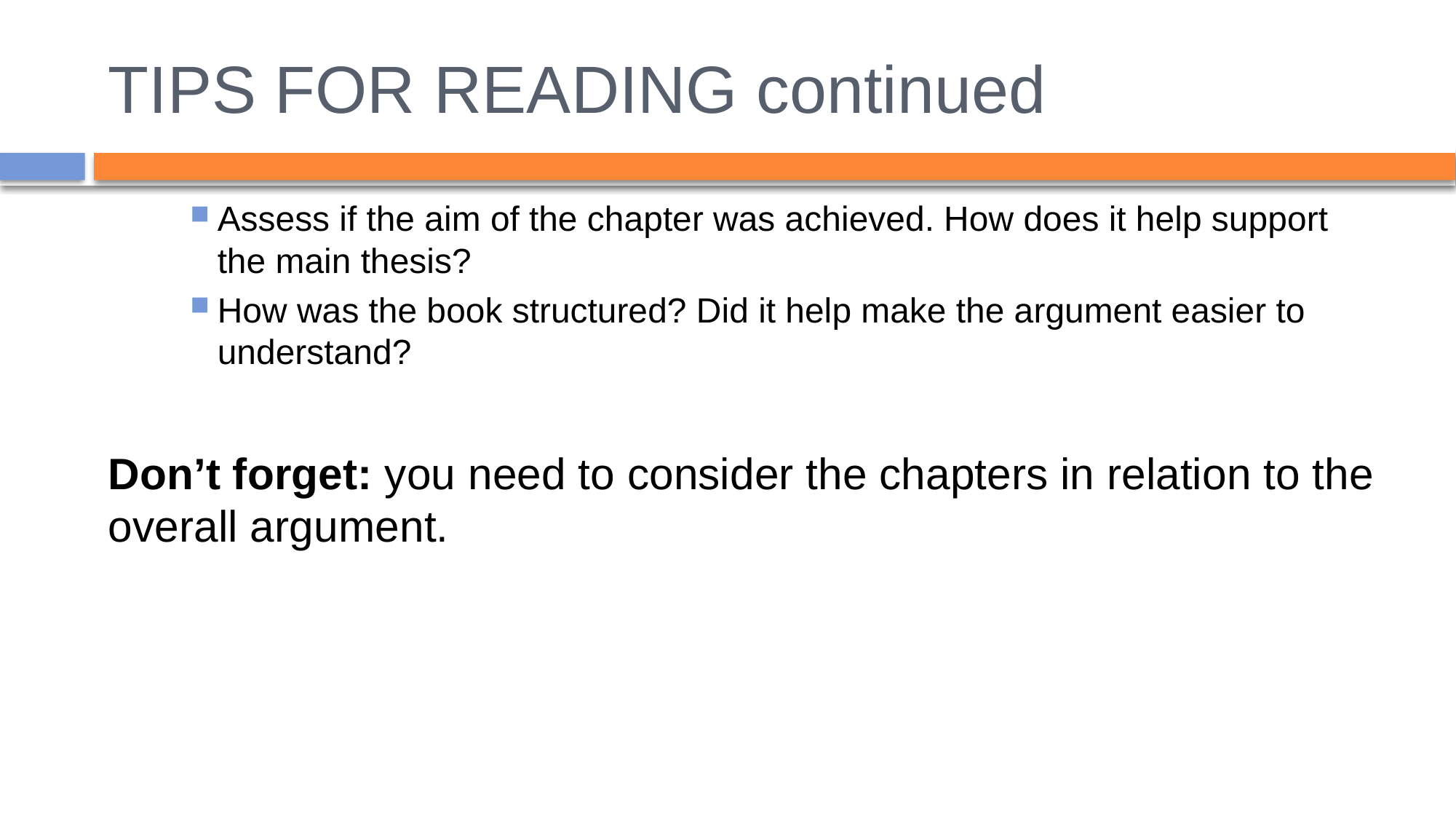

# TIPS FOR READING continued
Assess if the aim of the chapter was achieved. How does it help support the main thesis?
How was the book structured? Did it help make the argument easier to understand?

Don’t forget: you need to consider the chapters in relation to the overall argument.